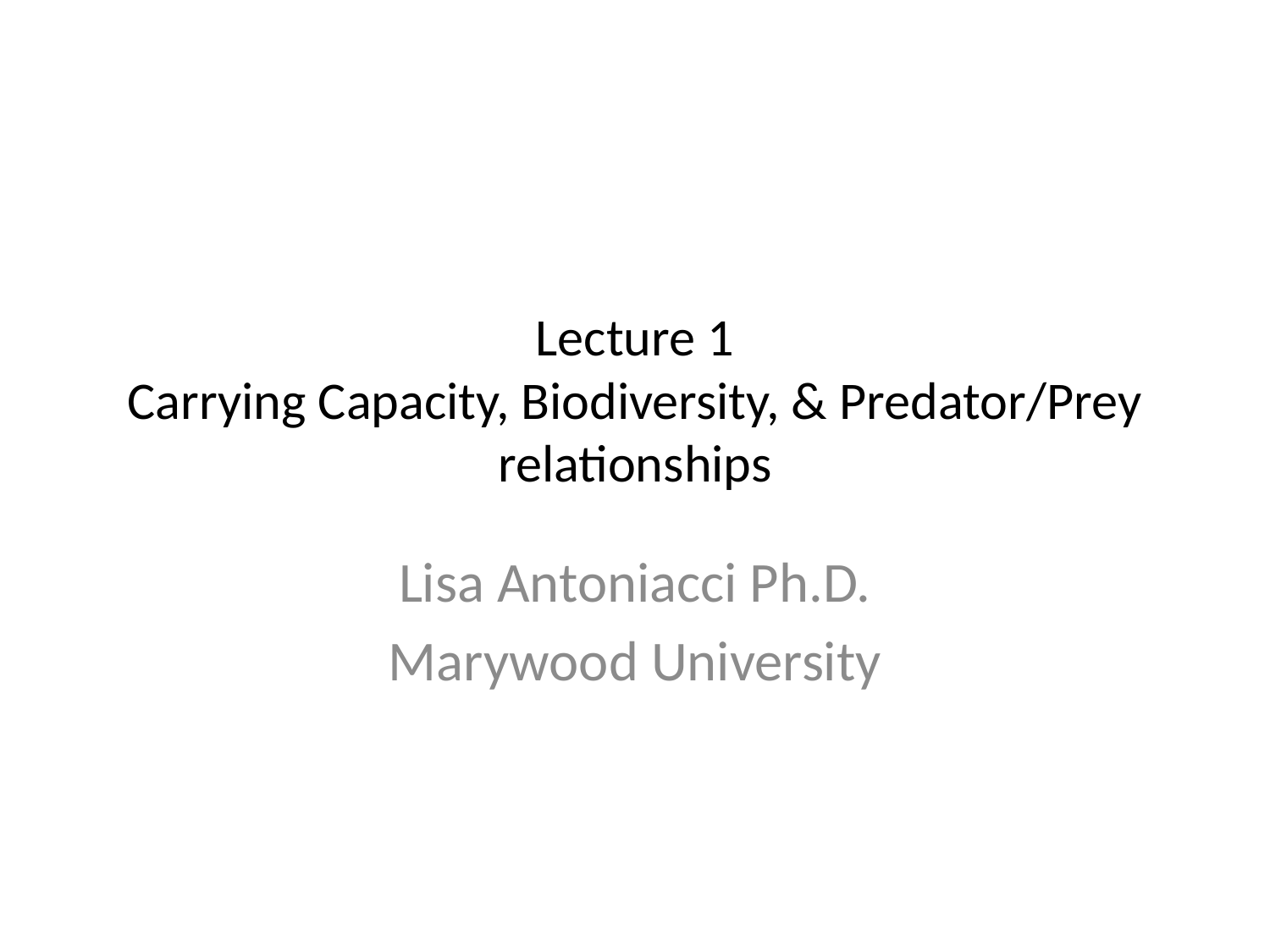

# Lecture 1 Carrying Capacity, Biodiversity, & Predator/Prey relationships
Lisa Antoniacci Ph.D.
Marywood University